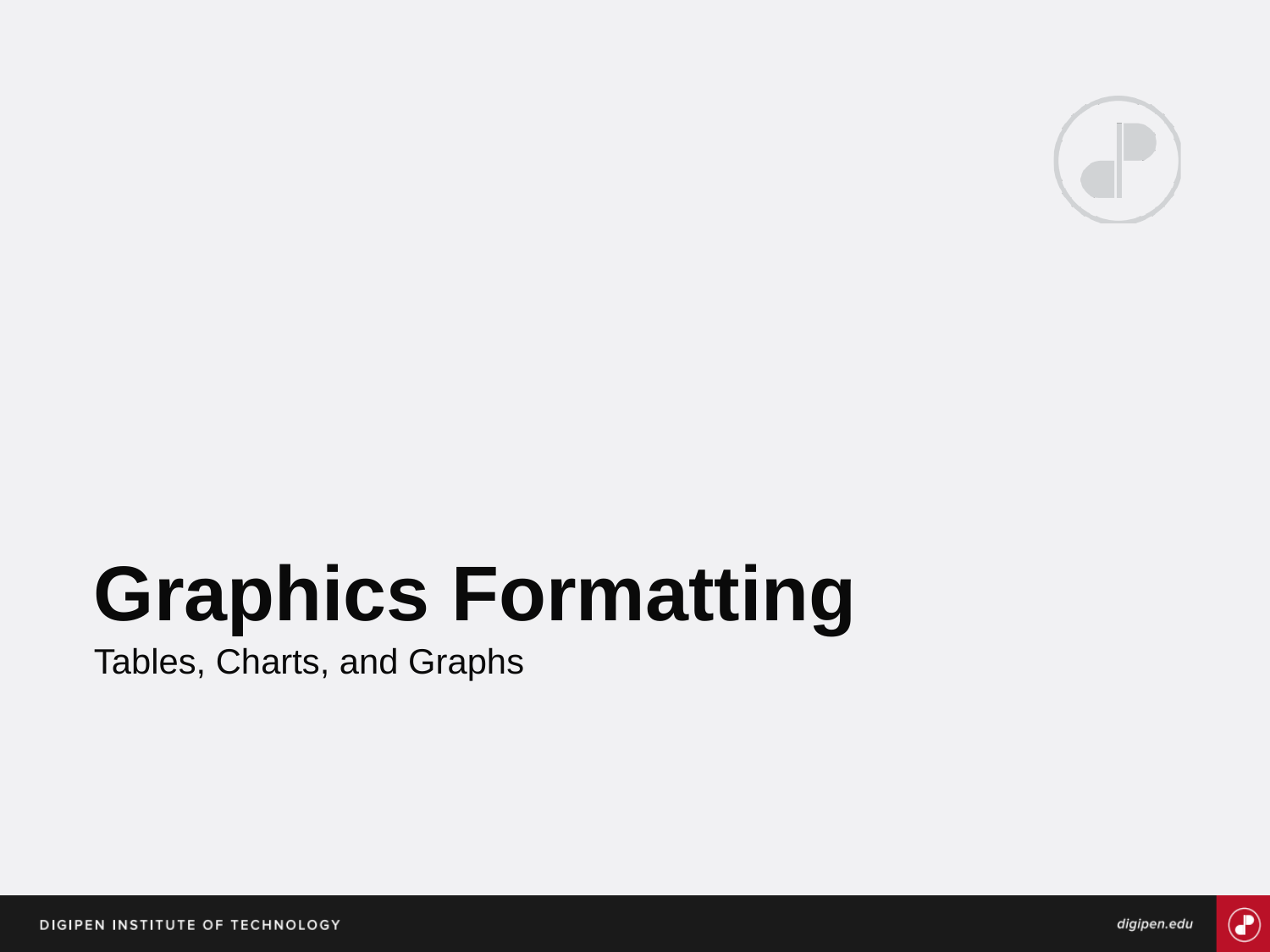

# Graphics Formatting
Tables, Charts, and Graphs